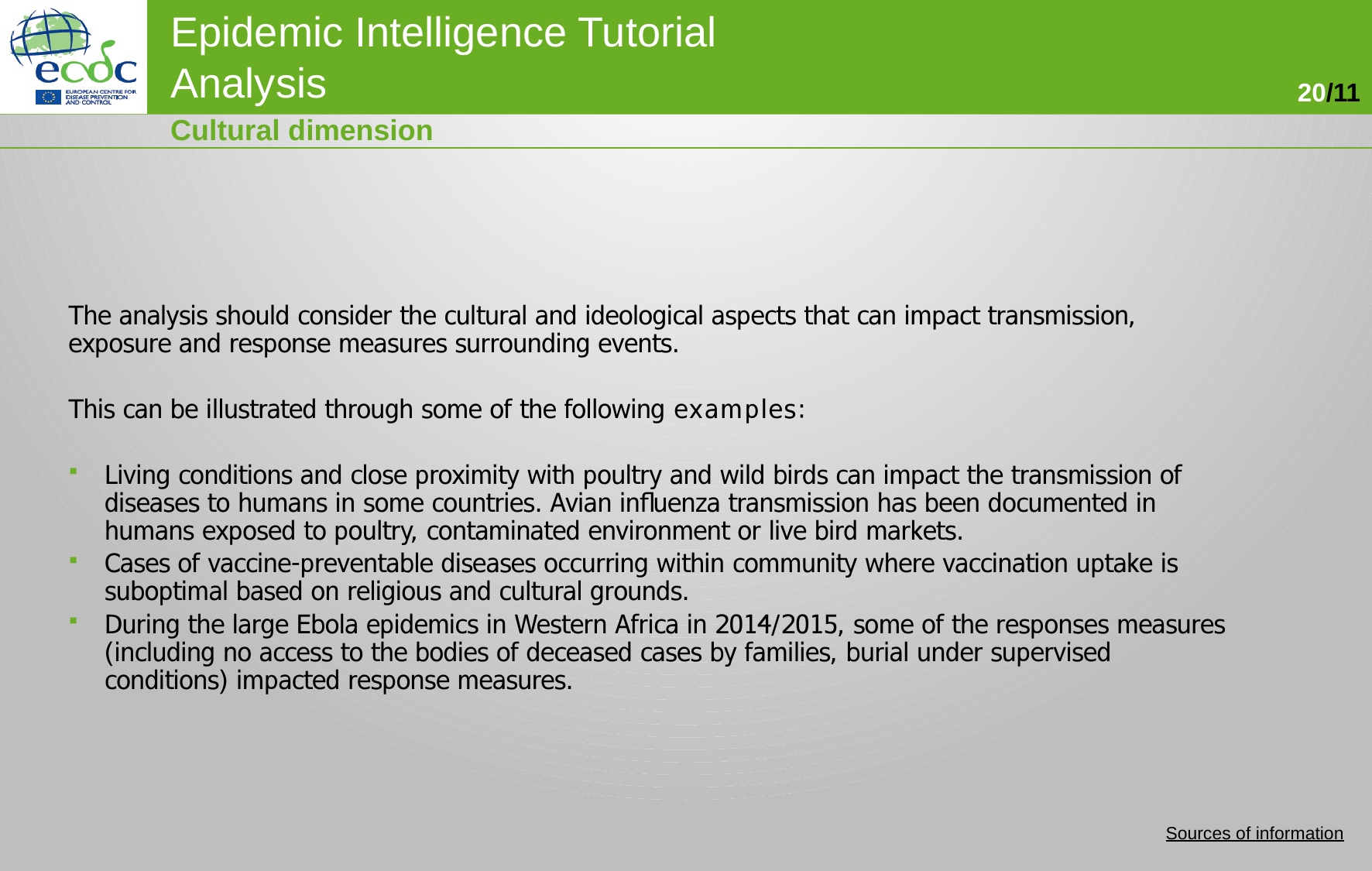

Cultural dimension
The analysis should consider the cultural and ideological aspects that can impact transmission, exposure and response measures surrounding events.

This can be illustrated through some of the following examples:

Living conditions and close proximity with poultry and wild birds can impact the transmission of diseases to humans in some countries. Avian influenza transmission has been documented in  humans exposed to poultry, contaminated environment or live bird markets.
Cases of vaccine-preventable diseases occurring within community where vaccination uptake is suboptimal based on religious and cultural grounds.
During the large Ebola epidemics in Western Africa in 2014/2015, some of the responses measures (including no access to the bodies of deceased cases by families, burial under supervised conditions) impacted response measures.
International religious calendar: http://www.earthcalendar.net/_php/ReligionSearch.php
Indu festival calendar: http://festivals.iloveindia.com/festival-calendar.html
Sources of information